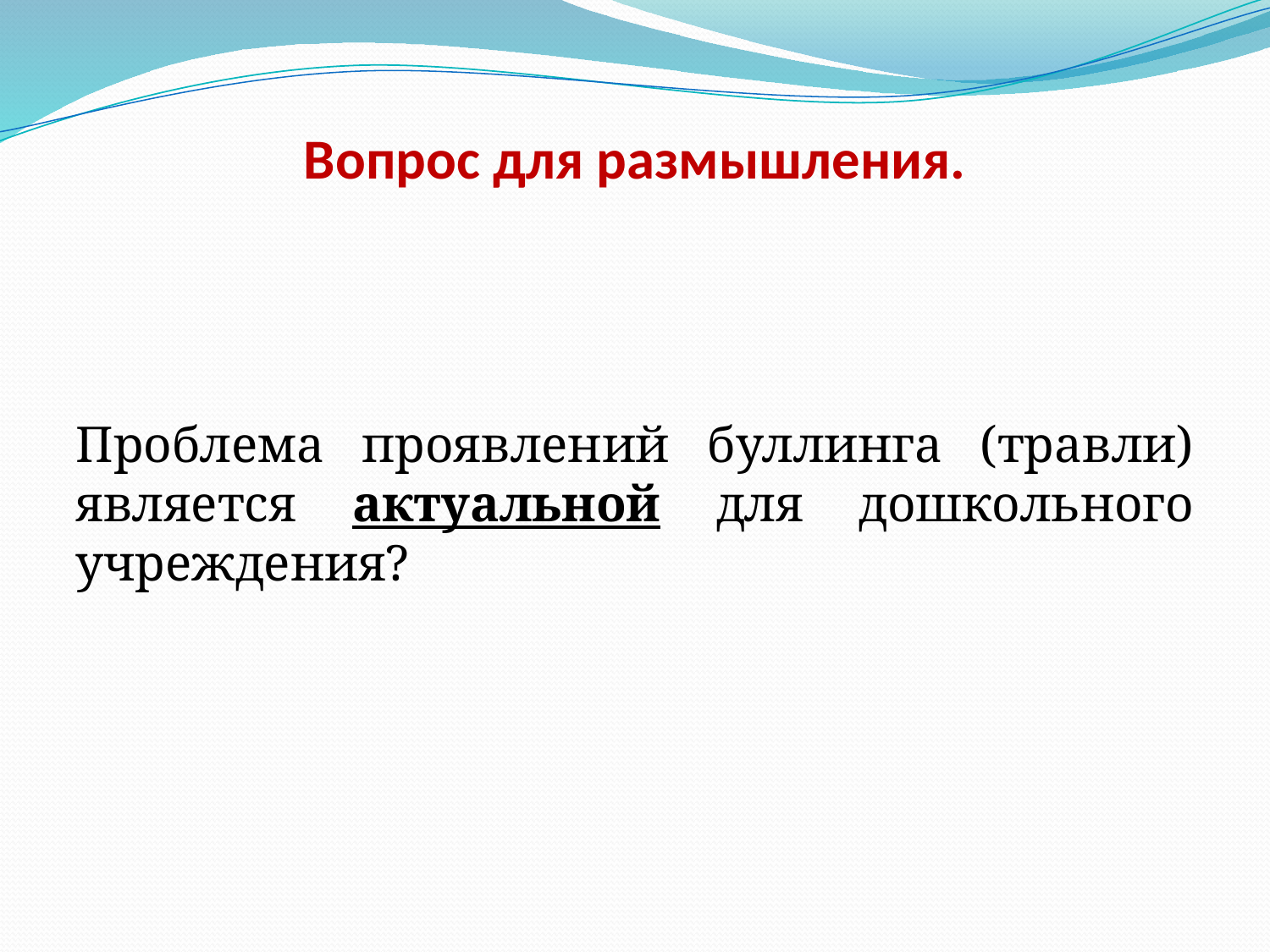

# Вопрос для размышления.

Проблема проявлений буллинга (травли) является актуальной для дошкольного учреждения?